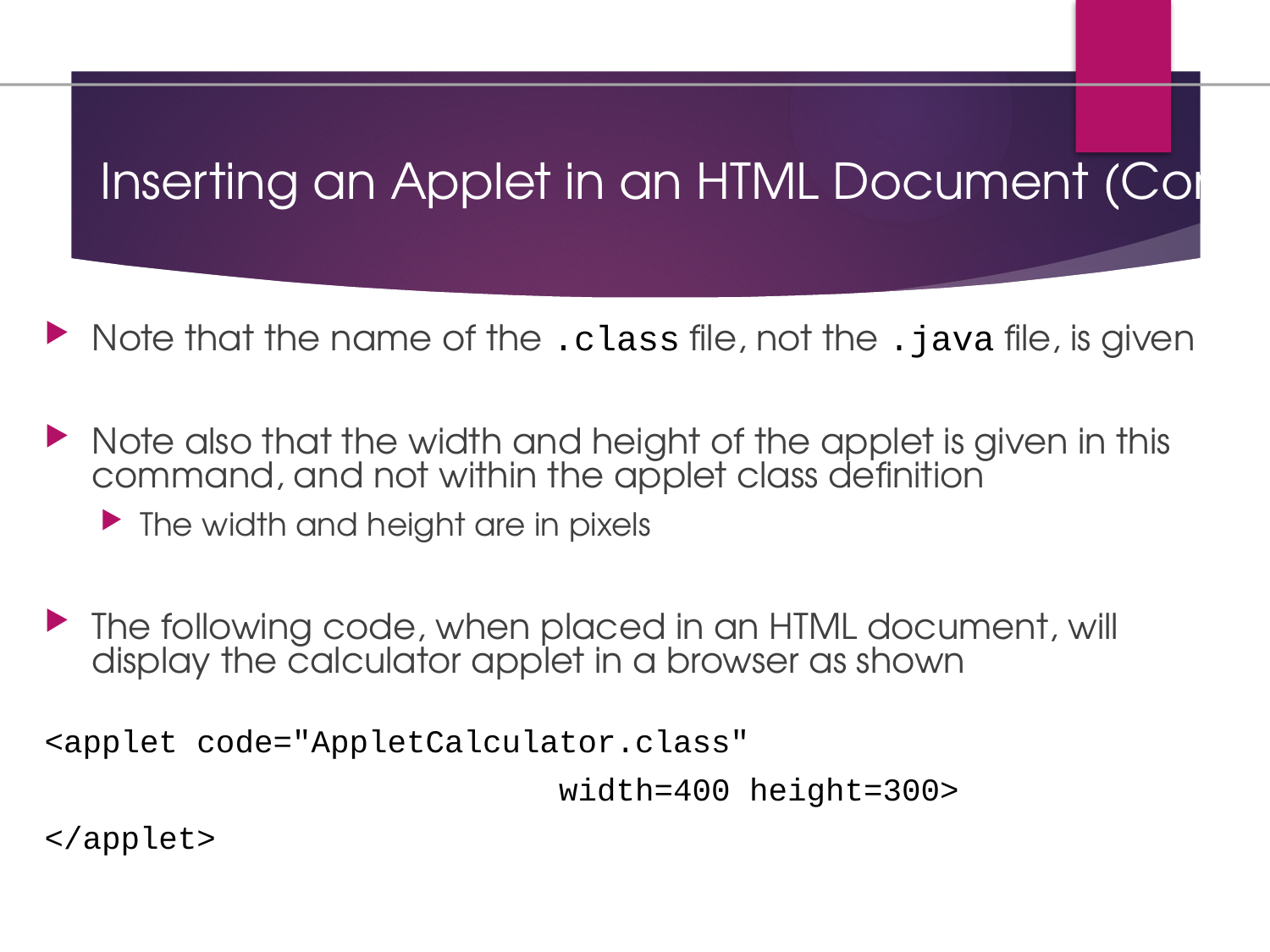

# Inserting an Applet in an HTML Document (Cont’d)
Note that the name of the .class file, not the .java file, is given

Note also that the width and height of the applet is given in this command, and not within the applet class definition
The width and height are in pixels

The following code, when placed in an HTML document, will display the calculator applet in a browser as shown

<applet code="AppletCalculator.class"
                           width=400 height=300>
</applet>